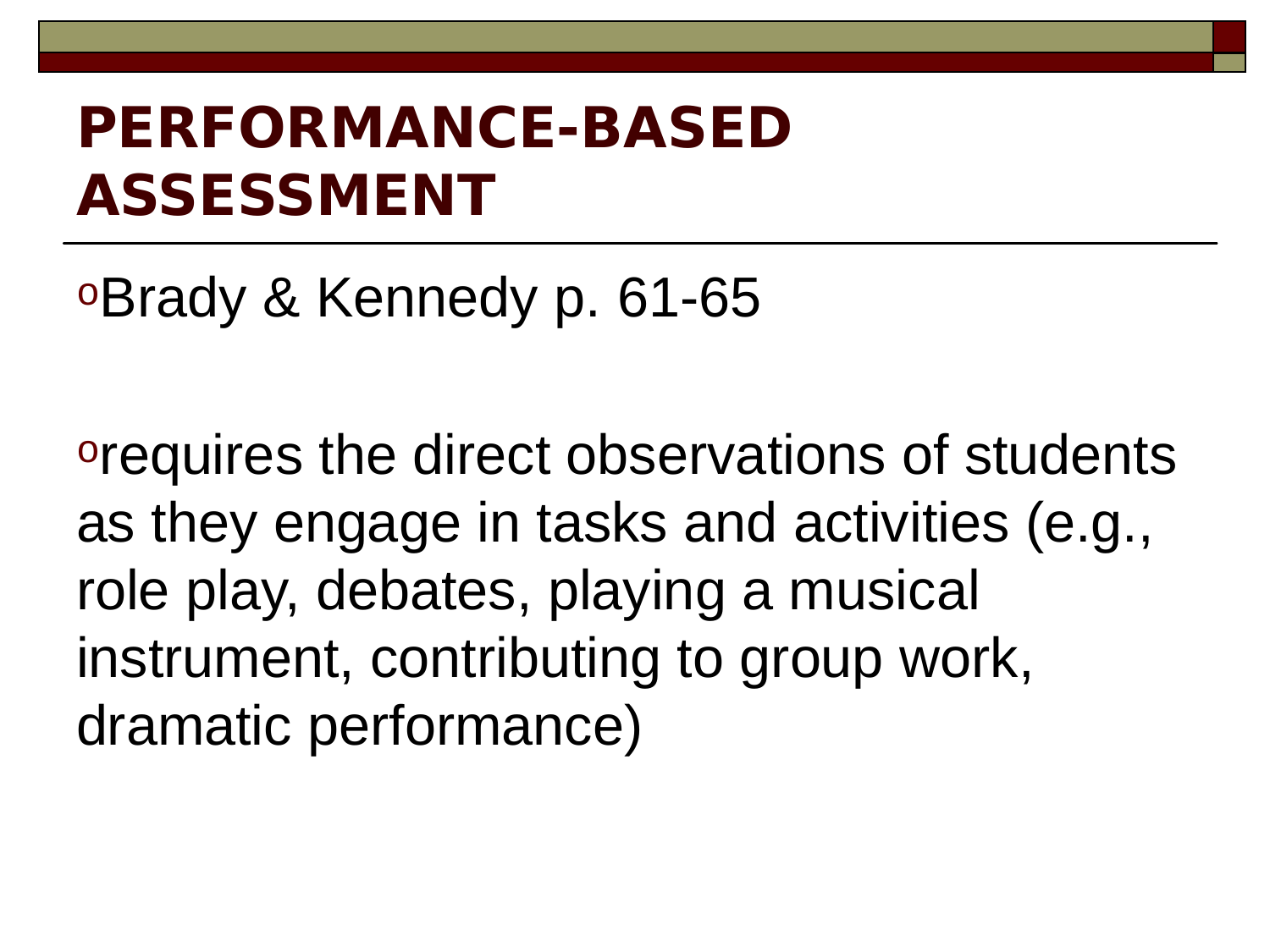

# Performance-based assessment
Brady & Kennedy p. 61-65

requires the direct observations of students as they engage in tasks and activities (e.g., role play, debates, playing a musical instrument, contributing to group work, dramatic performance)